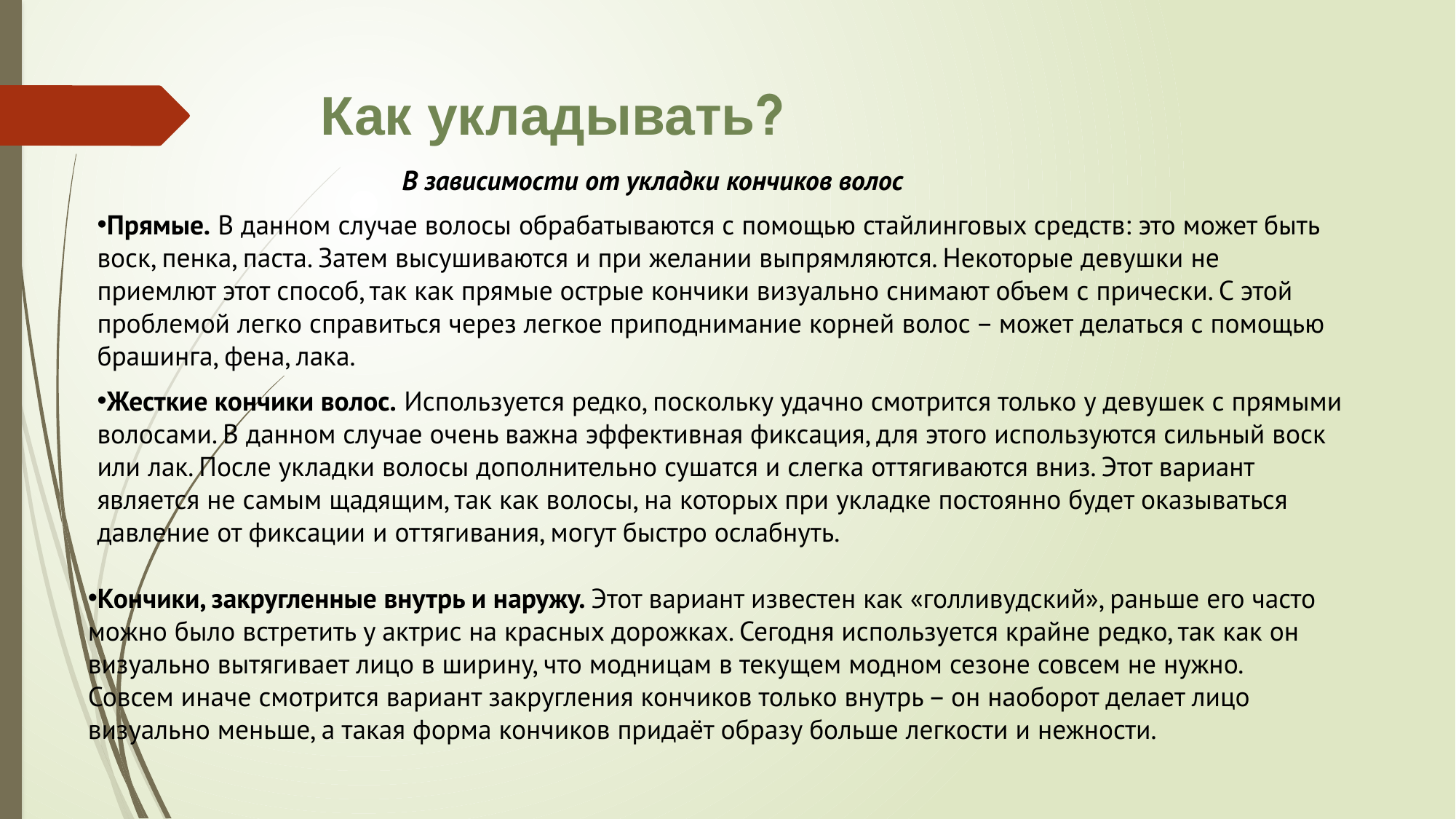

# Как укладывать?
В зависимости от укладки кончиков волос
Прямые. В данном случае волосы обрабатываются с помощью стайлинговых средств: это может быть воск, пенка, паста. Затем высушиваются и при желании выпрямляются. Некоторые девушки не приемлют этот способ, так как прямые острые кончики визуально снимают объем с прически. С этой проблемой легко справиться через легкое приподнимание корней волос – может делаться с помощью брашинга, фена, лака.
Жесткие кончики волос. Используется редко, поскольку удачно смотрится только у девушек с прямыми волосами. В данном случае очень важна эффективная фиксация, для этого используются сильный воск или лак. После укладки волосы дополнительно сушатся и слегка оттягиваются вниз. Этот вариант является не самым щадящим, так как волосы, на которых при укладке постоянно будет оказываться давление от фиксации и оттягивания, могут быстро ослабнуть.
Кончики, закругленные внутрь и наружу. Этот вариант известен как «голливудский», раньше его часто можно было встретить у актрис на красных дорожках. Сегодня используется крайне редко, так как он визуально вытягивает лицо в ширину, что модницам в текущем модном сезоне совсем не нужно. Совсем иначе смотрится вариант закругления кончиков только внутрь – он наоборот делает лицо визуально меньше, а такая форма кончиков придаёт образу больше легкости и нежности.